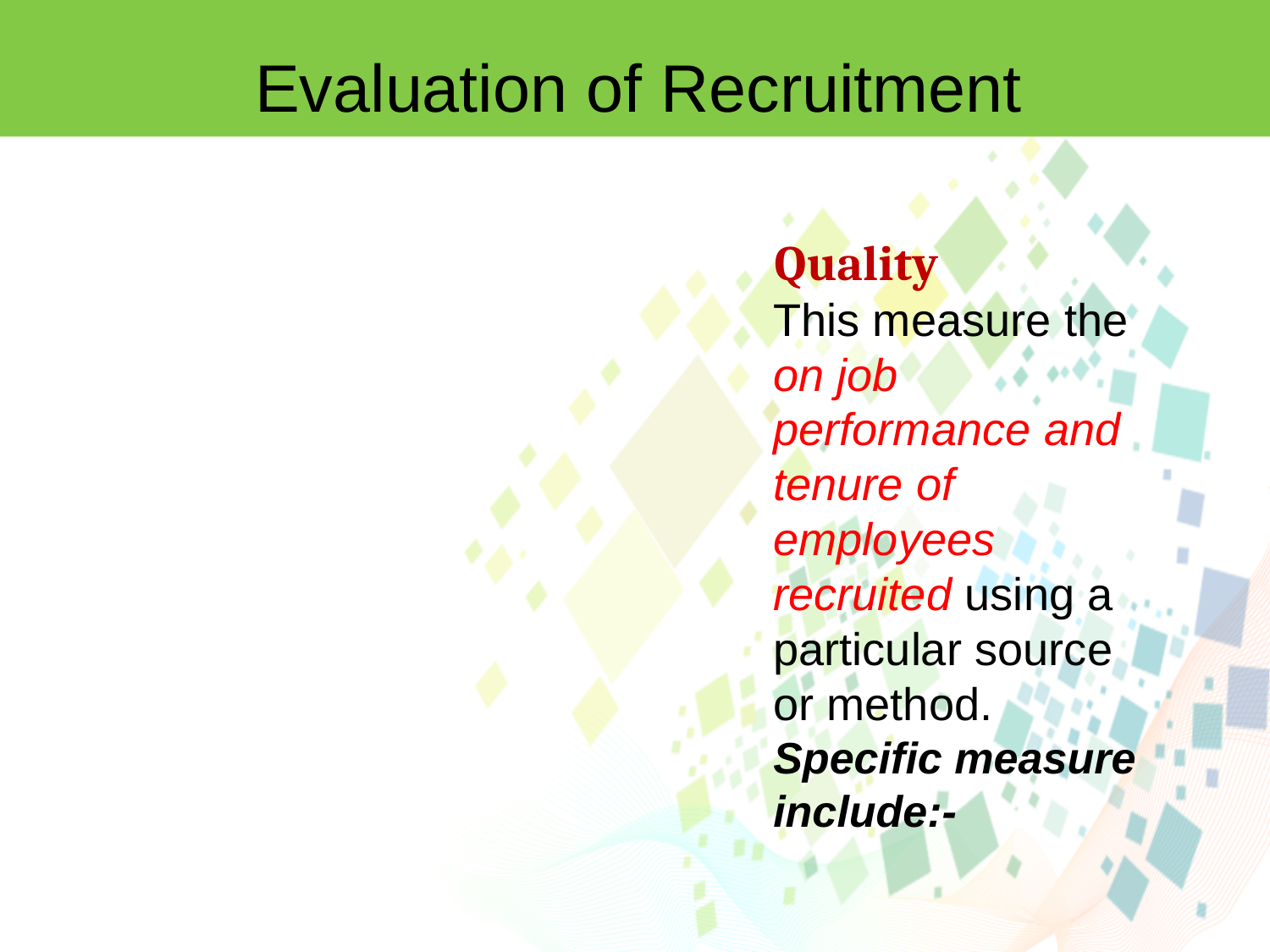

Evaluation of Recruitment
Quality
This measure the on job performance and tenure of employees recruited using a particular source or method. Specific measure include:-